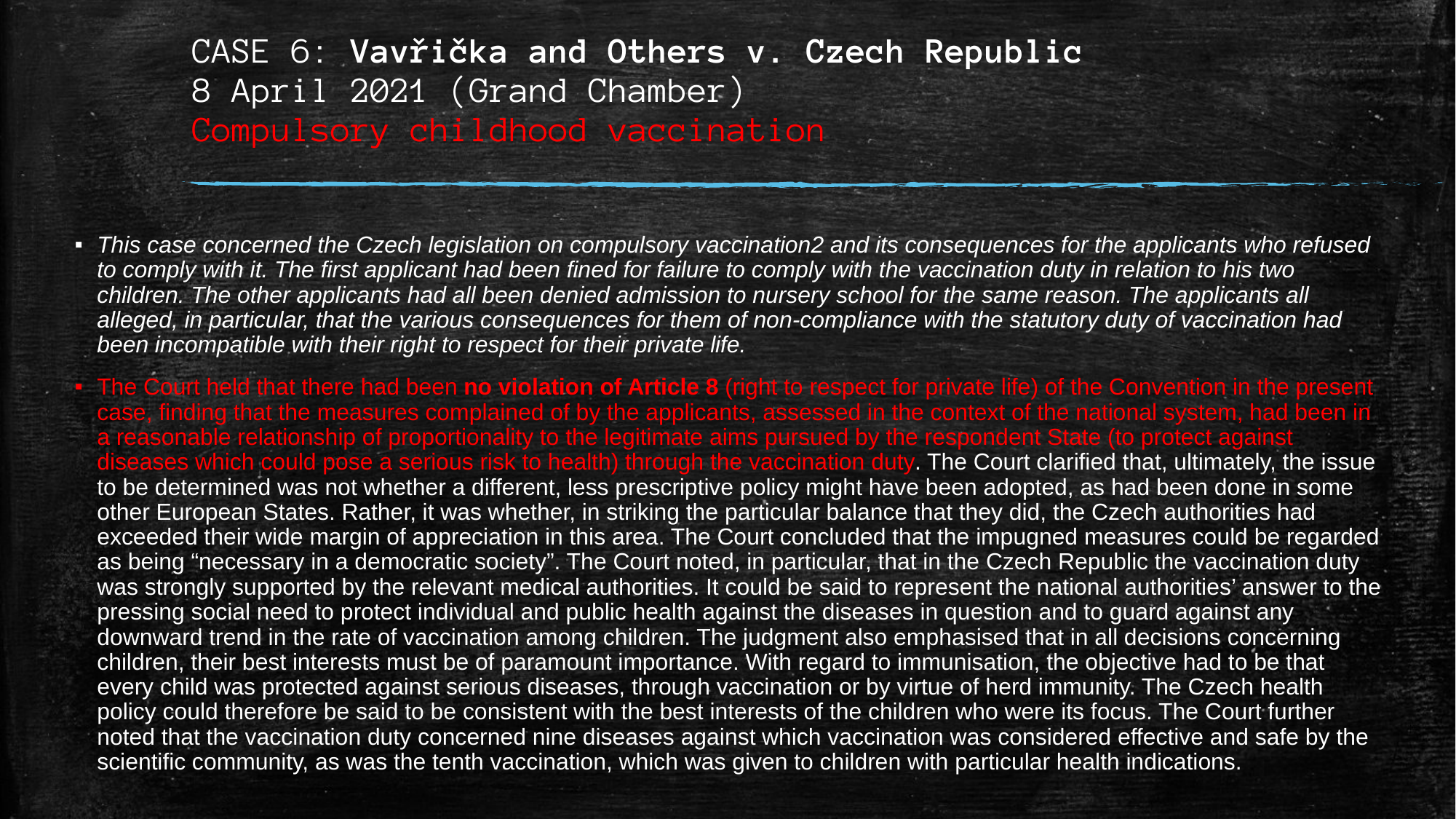

# CASE 6: Vavřička and Others v. Czech Republic 8 April 2021 (Grand Chamber) Compulsory childhood vaccination
This case concerned the Czech legislation on compulsory vaccination2 and its consequences for the applicants who refused to comply with it. The first applicant had been fined for failure to comply with the vaccination duty in relation to his two children. The other applicants had all been denied admission to nursery school for the same reason. The applicants all alleged, in particular, that the various consequences for them of non-compliance with the statutory duty of vaccination had been incompatible with their right to respect for their private life.
The Court held that there had been no violation of Article 8 (right to respect for private life) of the Convention in the present case, finding that the measures complained of by the applicants, assessed in the context of the national system, had been in a reasonable relationship of proportionality to the legitimate aims pursued by the respondent State (to protect against diseases which could pose a serious risk to health) through the vaccination duty. The Court clarified that, ultimately, the issue to be determined was not whether a different, less prescriptive policy might have been adopted, as had been done in some other European States. Rather, it was whether, in striking the particular balance that they did, the Czech authorities had exceeded their wide margin of appreciation in this area. The Court concluded that the impugned measures could be regarded as being “necessary in a democratic society”. The Court noted, in particular, that in the Czech Republic the vaccination duty was strongly supported by the relevant medical authorities. It could be said to represent the national authorities’ answer to the pressing social need to protect individual and public health against the diseases in question and to guard against any downward trend in the rate of vaccination among children. The judgment also emphasised that in all decisions concerning children, their best interests must be of paramount importance. With regard to immunisation, the objective had to be that every child was protected against serious diseases, through vaccination or by virtue of herd immunity. The Czech health policy could therefore be said to be consistent with the best interests of the children who were its focus. The Court further noted that the vaccination duty concerned nine diseases against which vaccination was considered effective and safe by the scientific community, as was the tenth vaccination, which was given to children with particular health indications.